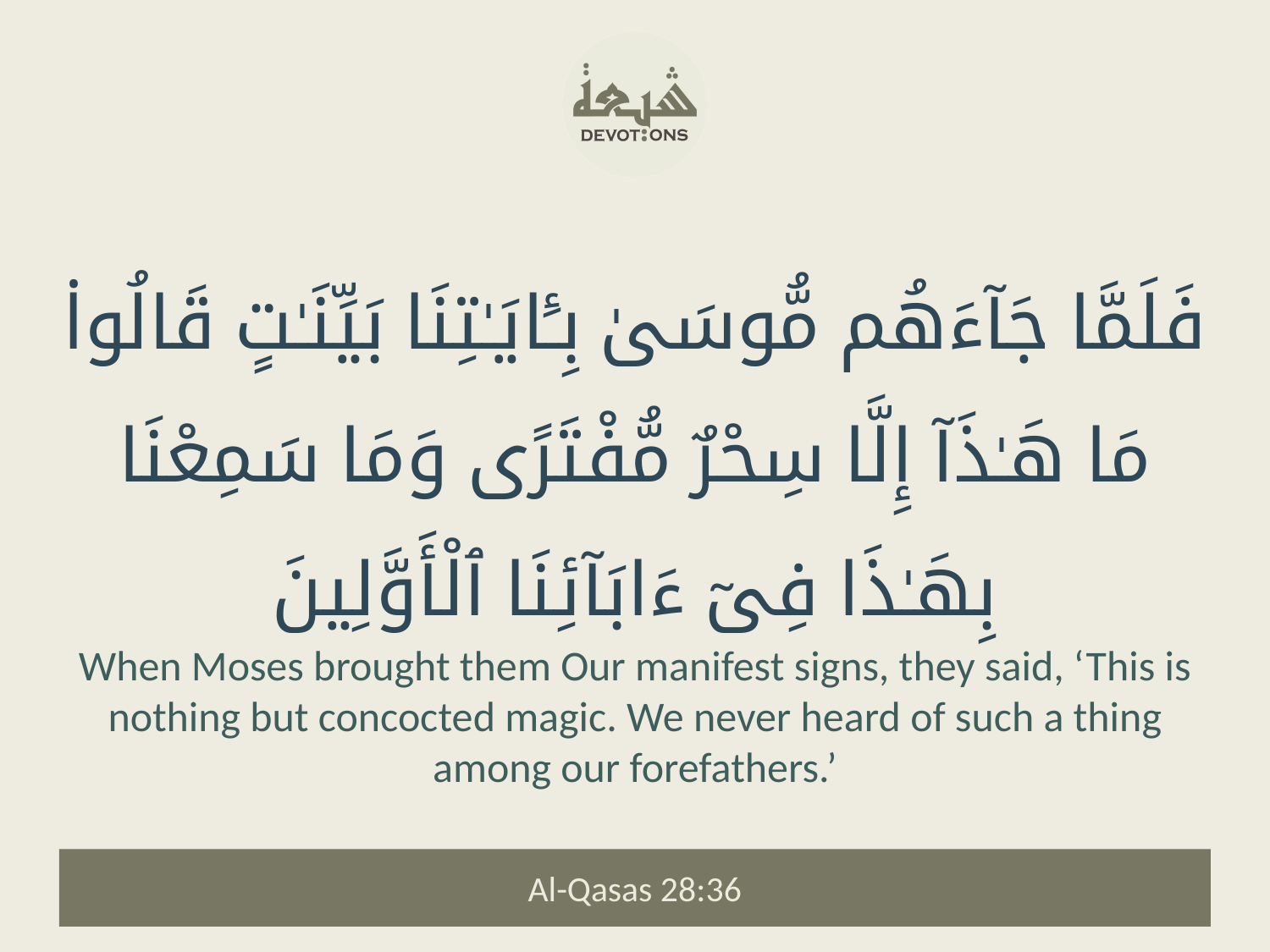

فَلَمَّا جَآءَهُم مُّوسَىٰ بِـَٔايَـٰتِنَا بَيِّنَـٰتٍ قَالُوا۟ مَا هَـٰذَآ إِلَّا سِحْرٌ مُّفْتَرًى وَمَا سَمِعْنَا بِهَـٰذَا فِىٓ ءَابَآئِنَا ٱلْأَوَّلِينَ
When Moses brought them Our manifest signs, they said, ‘This is nothing but concocted magic. We never heard of such a thing among our forefathers.’
Al-Qasas 28:36